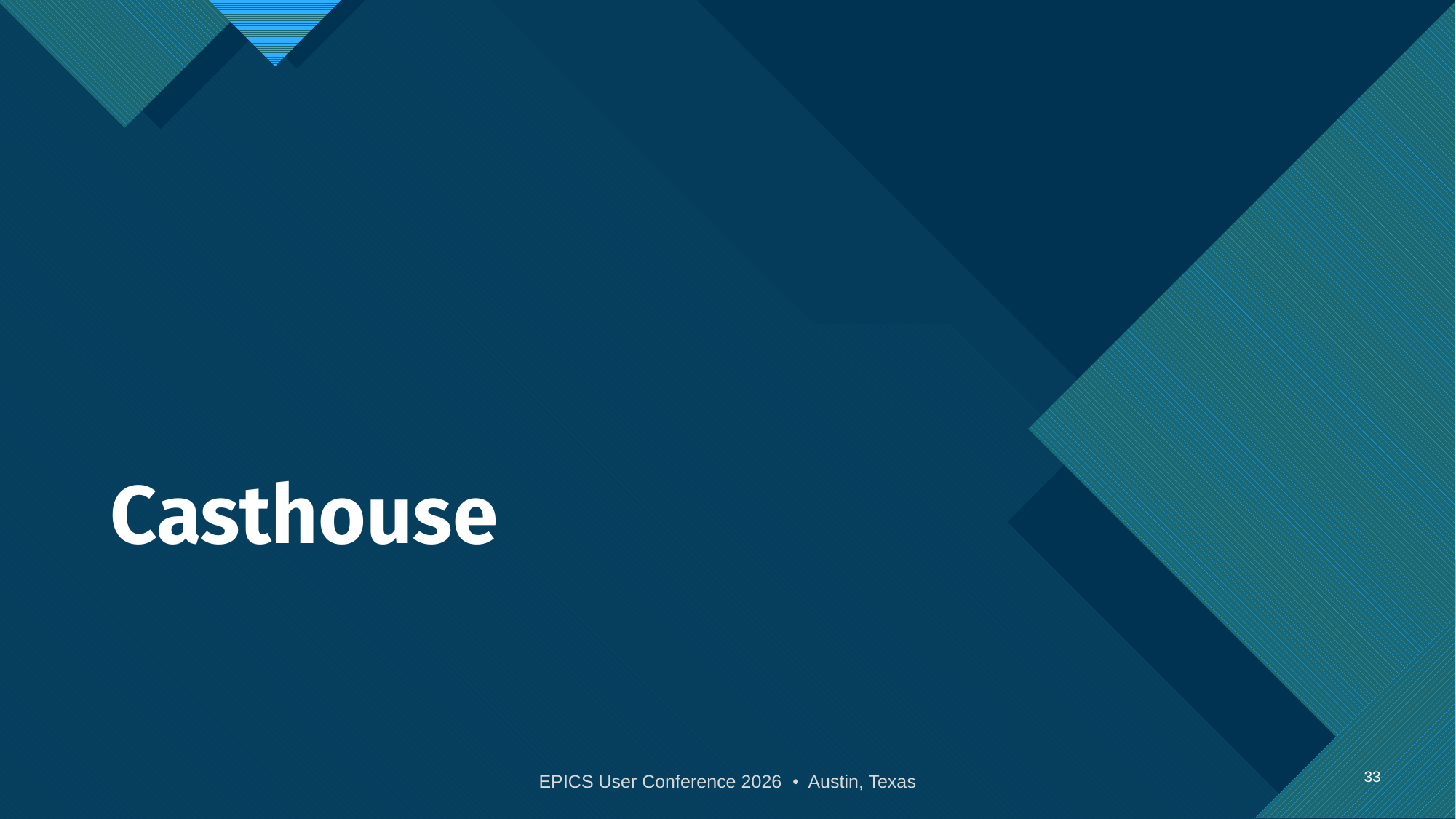

# Casthouse
33
EPICS User Conference 2026  •  Austin, Texas